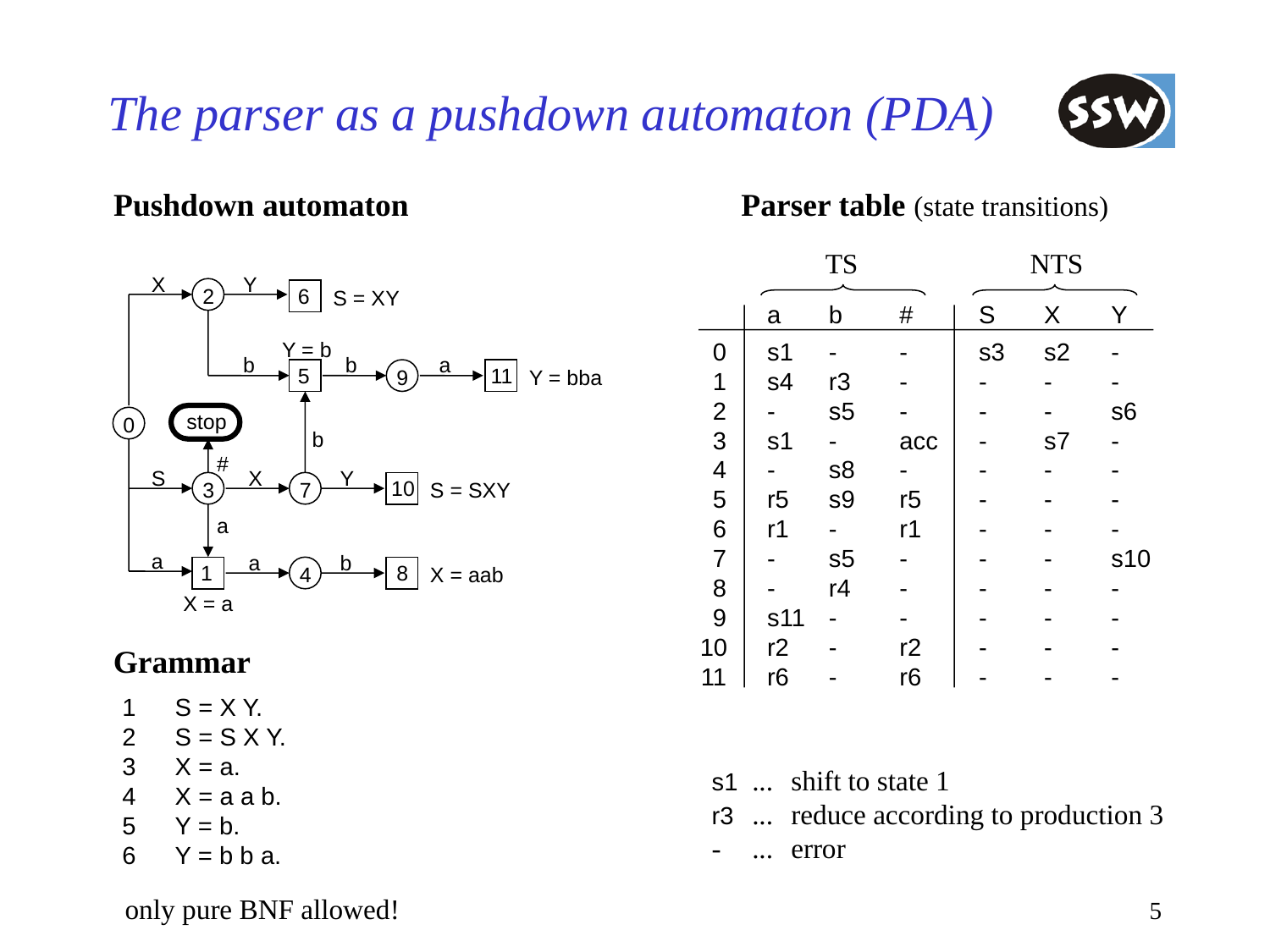

# The parser as a pushdown automaton (PDA)
Pushdown automaton
Parser table (state transitions)

TS
NTS
		a	b	#	S	X	Y
	0	s1	-	-	s3	s2	-
	1	s4	r3	-	-	-	-
	2	-	s5	-	-	-	s6
	3	s1	-	acc	-	s7	-
	4	-	s8	-	-	-	-
	5	r5	s9	r5	-	-	-
	6	r1	-	r1	-	-	-
	7	-	s5	-	-	-	s10
	8	-	r4	-	-	-	-
	9	s11	-	-	-	-	-
	10	r2	-	r2	-	-	-
	11	r6	-	r6	-	-	-

s1	...	shift to state 1
r3	...	reduce according to production 3
-	...	error
X
Y

2
6
S = XY

Y = b
b
b
a

5
11
9
Y = bba

stop
0
b

#
S
X
Y

10
3
7
S = SXY

a
a
a
b

1
8
4
X = aab

X = a
Grammar
1	S = X Y.
2	S = S X Y.
3	X = a.
4	X = a a b.
5	Y = b.
6	Y = b b a.
only pure BNF allowed!
5